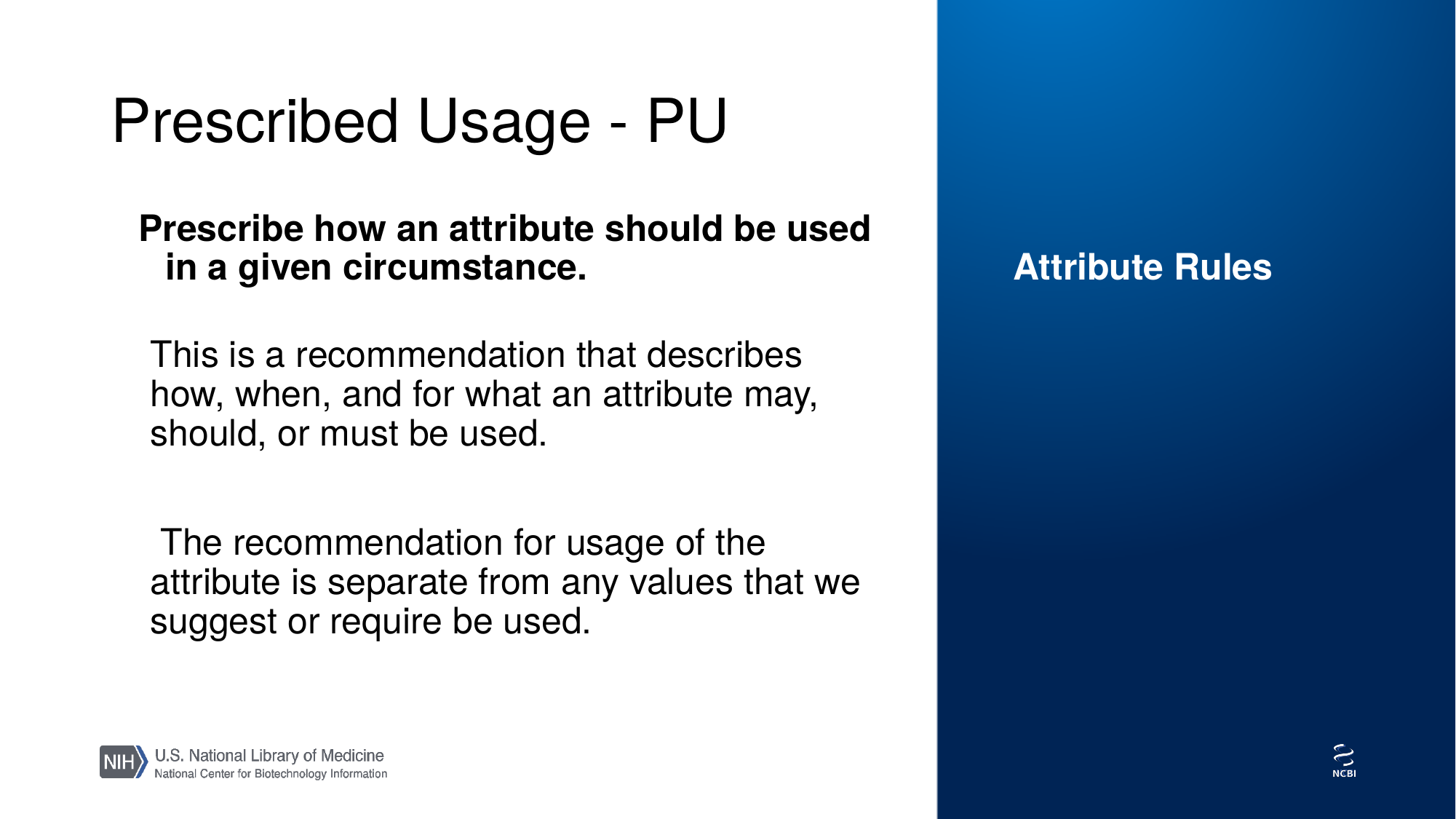

# Prescribed Usage - PU
Prescribe how an attribute should be used in a given circumstance.
Attribute Rules

This is a recommendation that describes how, when, and for what an attribute may, should, or must be used.

 The recommendation for usage of the attribute is separate from any values that we suggest or require be used.